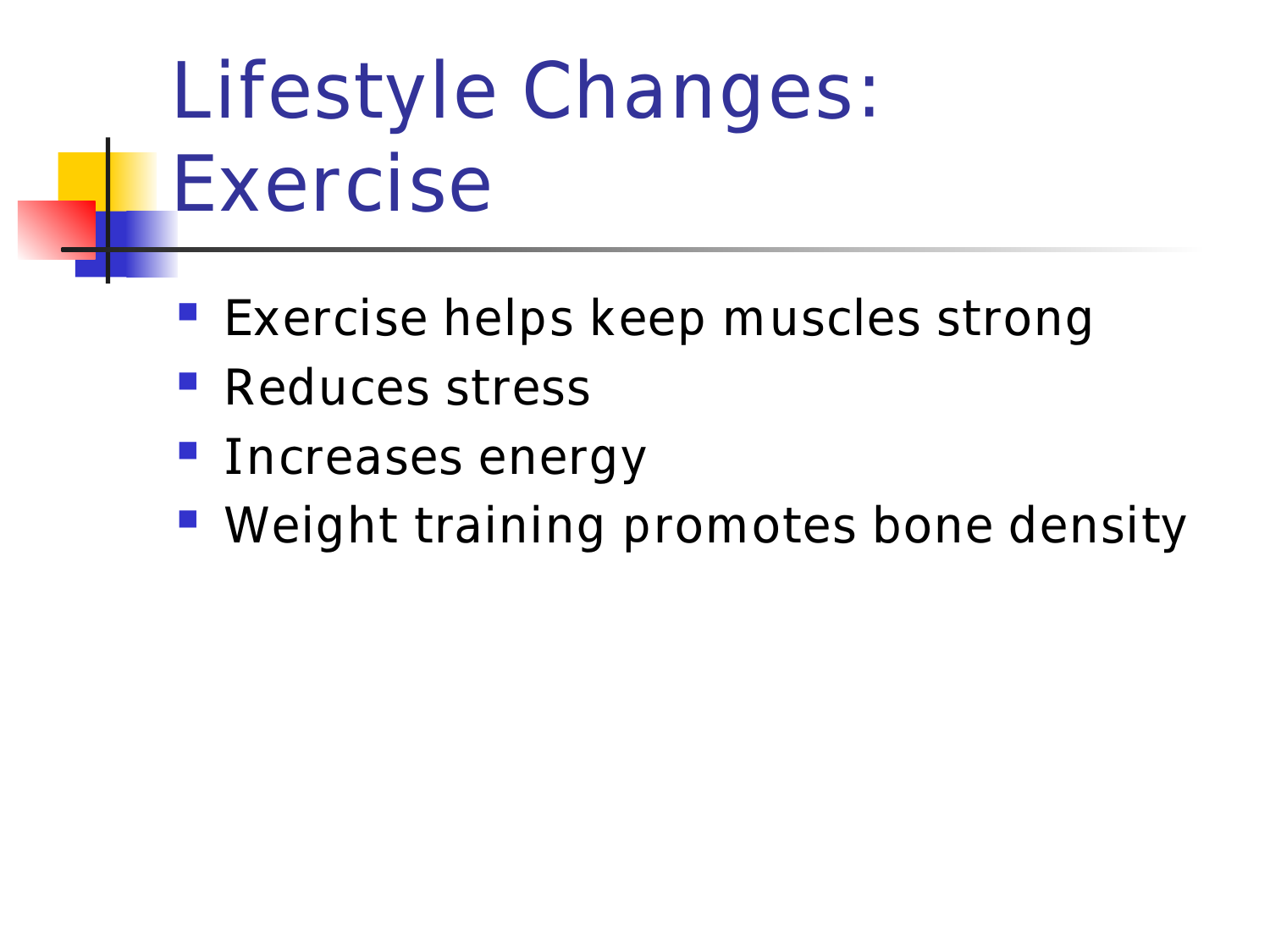

# Lifestyle Changes: Exercise
Exercise helps keep muscles strong
Reduces stress
Increases energy
Weight training promotes bone density